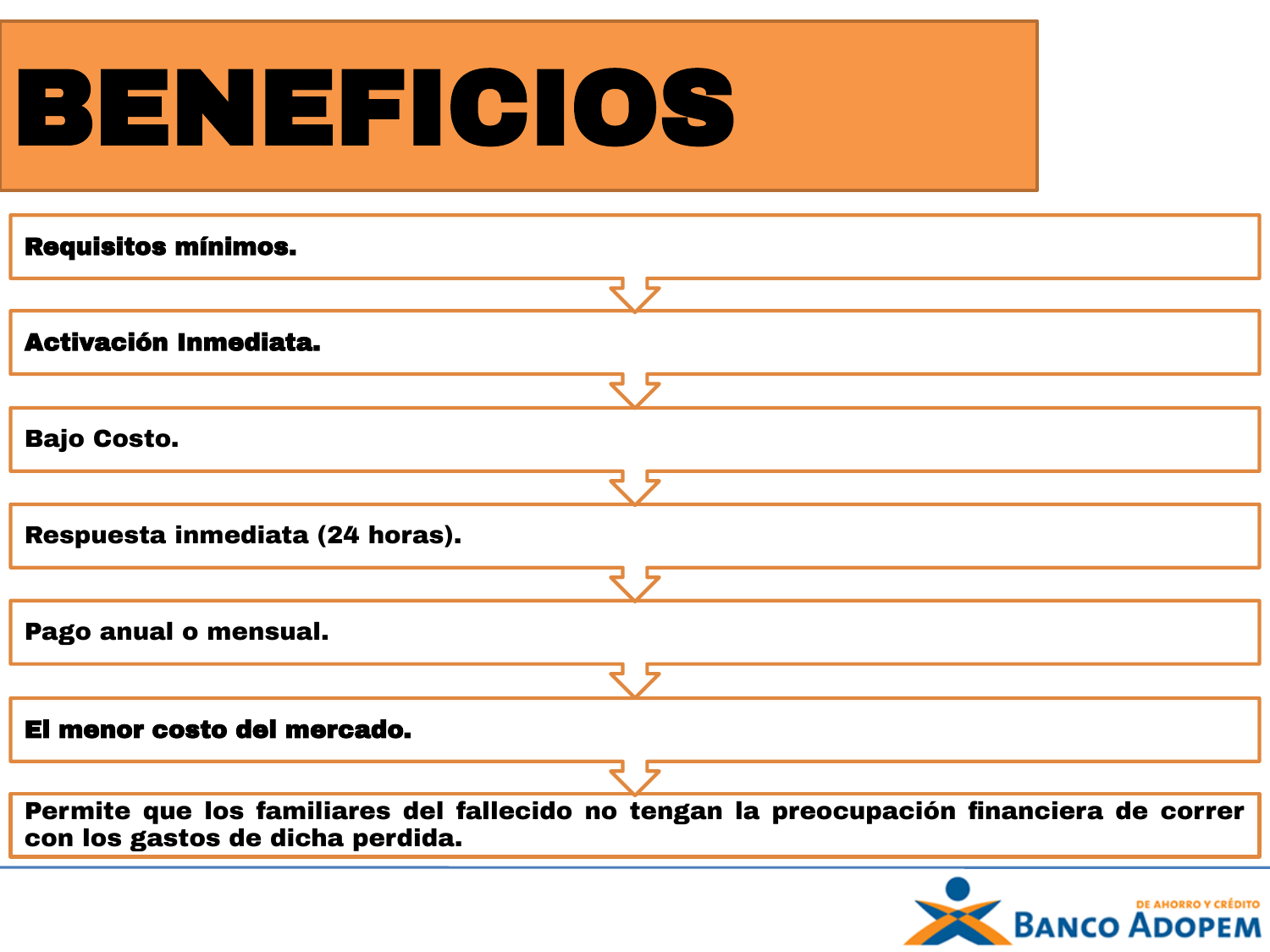

BENEFICIOS
Permite que los familiares del fallecido no tengan la preocupación financiera de correr con los gastos de dicha perdida.
El menor costo del mercado.
Pago anual o mensual.tanquilidad económica.
Respuesta inmediata (24 horas).
Bajo Costo.
Activación Inmediata.
Requisitos mínimos.